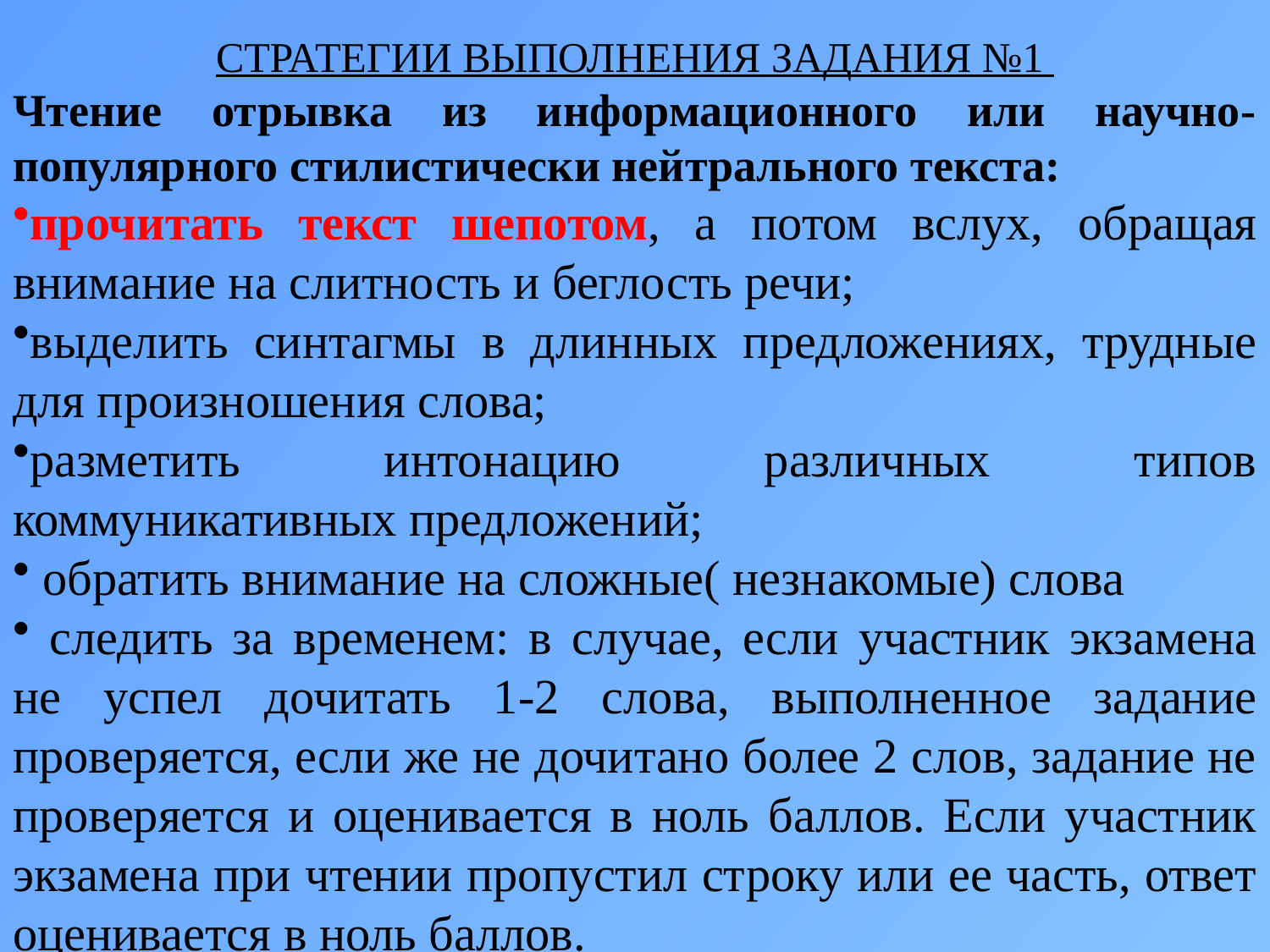

СТРАТЕГИИ ВЫПОЛНЕНИЯ ЗАДАНИЯ №1
Чтение отрывка из информационного или научно-популярного стилистически нейтрального текста:
прочитать текст шепотом, а потом вслух, обращая внимание на слитность и беглость речи;
выделить синтагмы в длинных предложениях, трудные для произношения слова;
разметить интонацию различных типов коммуникативных предложений;
 обратить внимание на сложные( незнакомые) слова
 следить за временем: в случае, если участник экзамена не успел дочитать 1-2 слова, выполненное задание проверяется, если же не дочитано более 2 слов, задание не проверяется и оценивается в ноль баллов. Если участник экзамена при чтении пропустил строку или ее часть, ответ оценивается в ноль баллов.